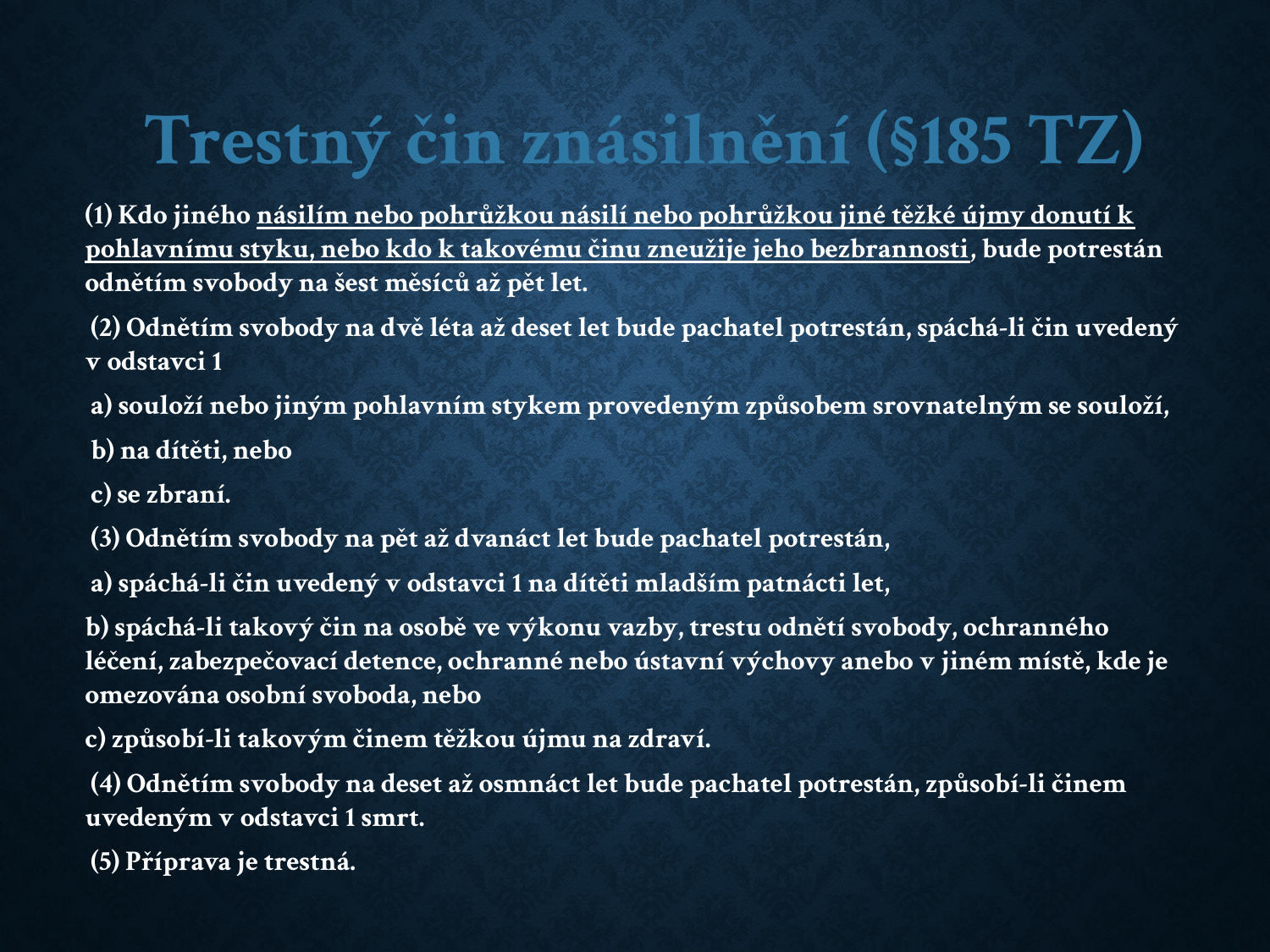

Trestný čin znásilnění (§185 TZ)
(1) Kdo jiného násilím nebo pohrůžkou násilí nebo pohrůžkou jiné těžké újmy donutí k pohlavnímu styku, nebo kdo k takovému činu zneužije jeho bezbrannosti, bude potrestán odnětím svobody na šest měsíců až pět let.
 (2) Odnětím svobody na dvě léta až deset let bude pachatel potrestán, spáchá-li čin uvedený v odstavci 1
 a) souloží nebo jiným pohlavním stykem provedeným způsobem srovnatelným se souloží,
 b) na dítěti, nebo
 c) se zbraní.
 (3) Odnětím svobody na pět až dvanáct let bude pachatel potrestán,
 a) spáchá-li čin uvedený v odstavci 1 na dítěti mladším patnácti let,
b) spáchá-li takový čin na osobě ve výkonu vazby, trestu odnětí svobody, ochranného léčení, zabezpečovací detence, ochranné nebo ústavní výchovy anebo v jiném místě, kde je omezována osobní svoboda, nebo
c) způsobí-li takovým činem těžkou újmu na zdraví.
 (4) Odnětím svobody na deset až osmnáct let bude pachatel potrestán, způsobí-li činem uvedeným v odstavci 1 smrt.
 (5) Příprava je trestná.